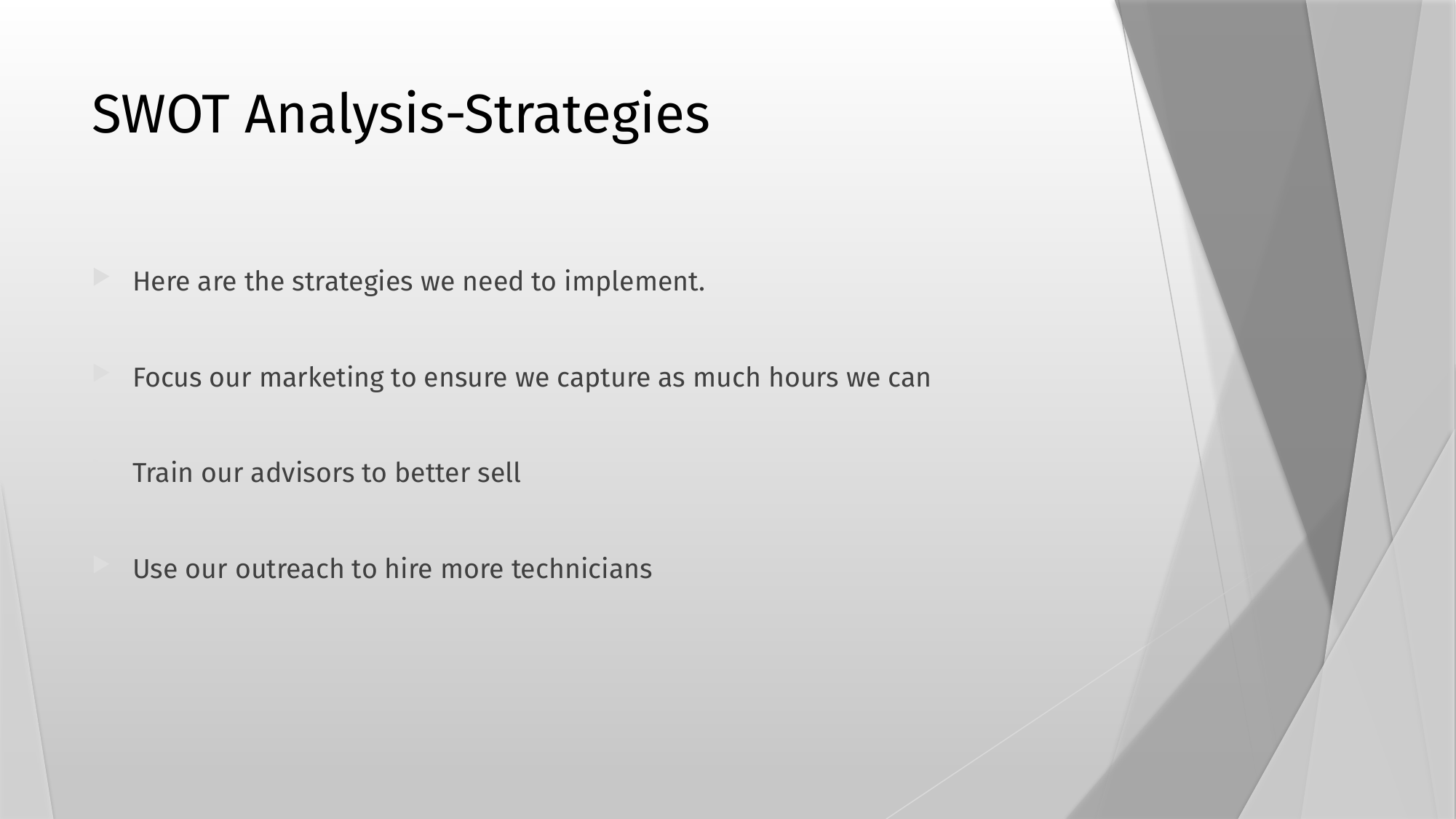

# SWOT Analysis-Strategies
Here are the strategies we need to implement.

Focus our marketing to ensure we capture as much hours we can

Train our advisors to better sell

Use our outreach to hire more technicians